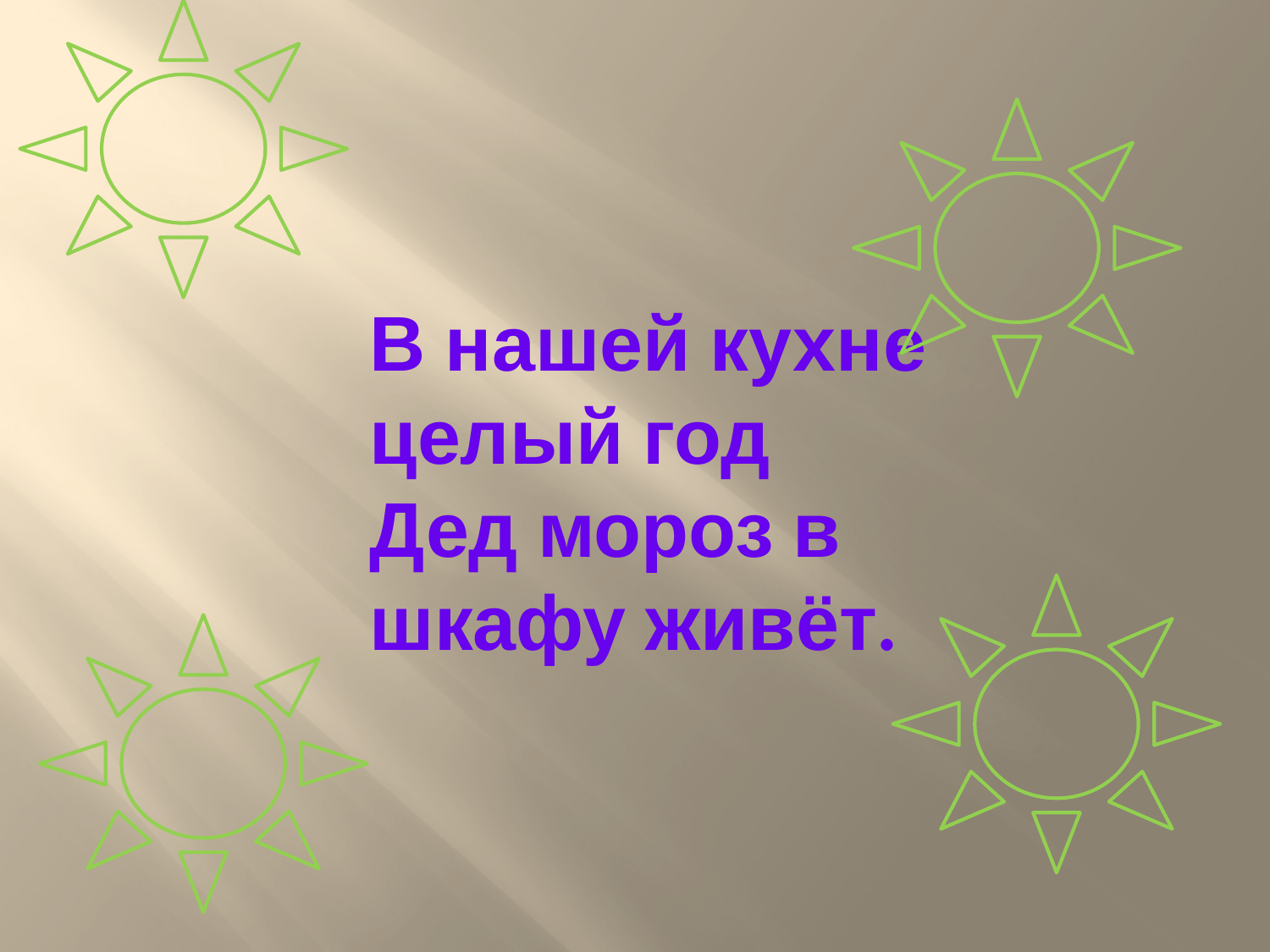

В нашей кухне целый год
Дед мороз в шкафу живёт.